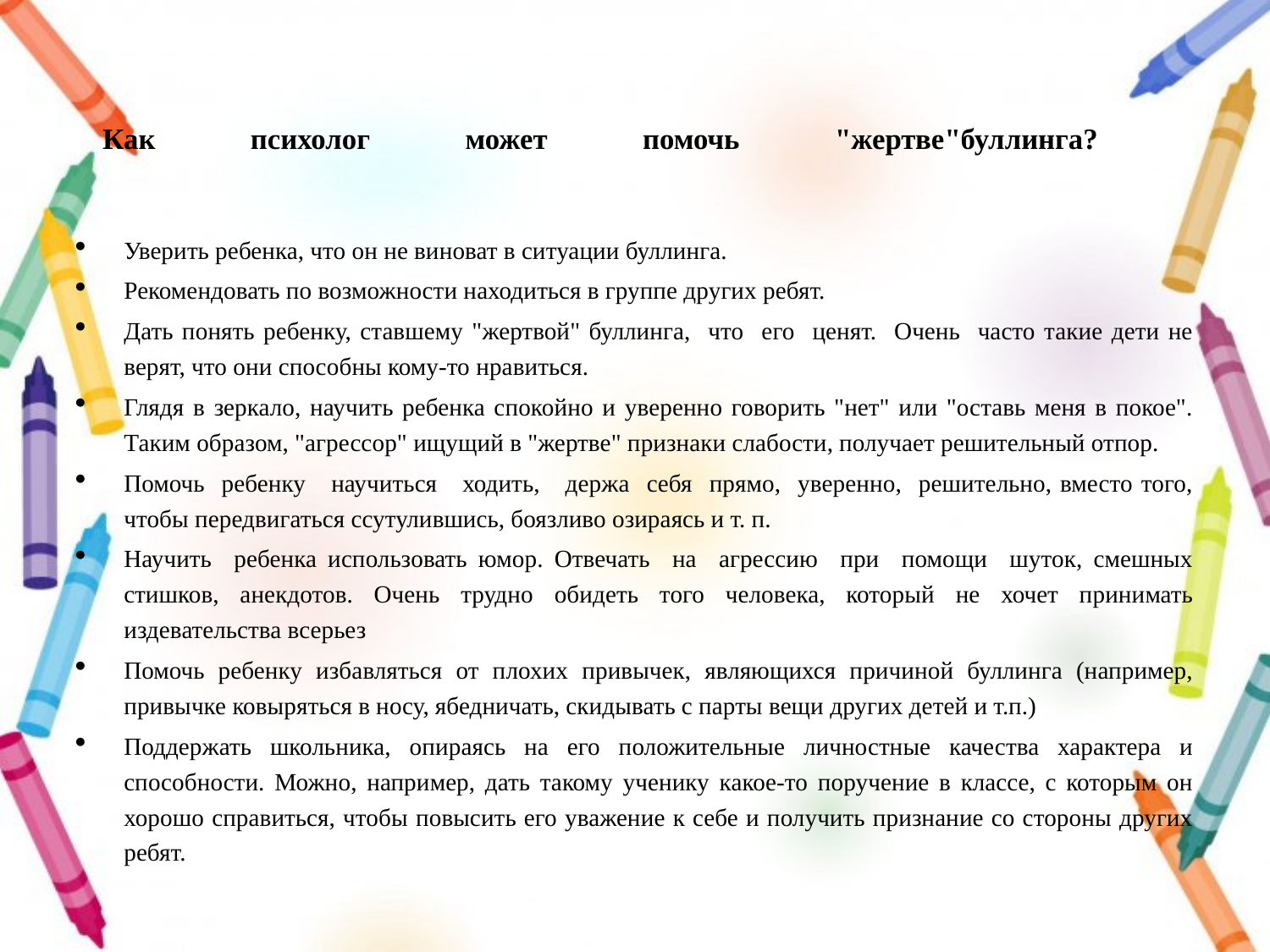

# Как психолог может помочь "жертве"буллинга?
Уверить ребенка, что он не виноват в ситуации буллинга.
Рекомендовать по возможности находиться в группе других ребят.
Дать понять ребенку, ставшему "жертвой" буллинга,  что  его  ценят.  Очень  часто такие дети не верят, что они способны кому-то нравиться.
Глядя в зеркало, научить ребенка спокойно и уверенно говорить "нет" или "оставь меня в покое". Таким образом, "агрессор" ищущий в "жертве" признаки слабости, получает решительный отпор.
Помочь  ребенку   научиться   ходить,   держа  себя  прямо,  уверенно,  решительно, вместо того, чтобы передвигаться ссутулившись, боязливо озираясь и т. п.
Научить  ребенка использовать юмор. Отвечать  на  агрессию  при  помощи  шуток, смешных стишков, анекдотов. Очень трудно обидеть того человека, который не хочет принимать издевательства всерьез
Помочь ребенку избавляться от плохих привычек, являющихся причиной буллинга (например, привычке ковыряться в носу, ябедничать, скидывать с парты вещи других детей и т.п.)
Поддержать школьника, опираясь на его положительные личностные качества характера и способности. Можно, например, дать такому ученику какое-то поручение в классе, с которым он хорошо справиться, чтобы повысить его уважение к себе и получить признание со стороны других ребят.